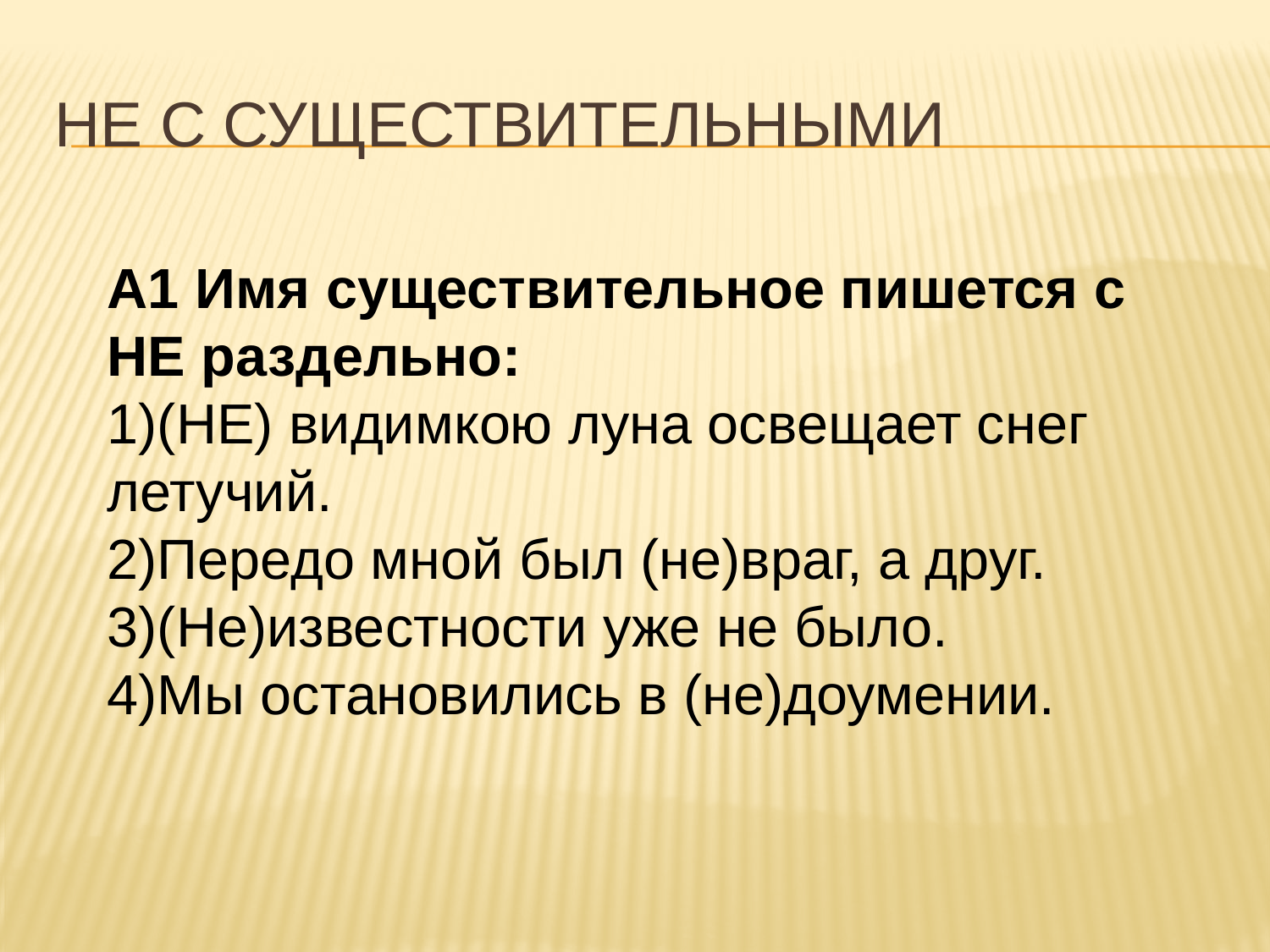

# НЕ с существительными
А1 Имя существительное пишется с НЕ раздельно:
1)(НЕ) видимкою луна освещает снег летучий.
2)Передо мной был (не)враг, а друг.
3)(Не)известности уже не было.
4)Мы остановились в (не)доумении.